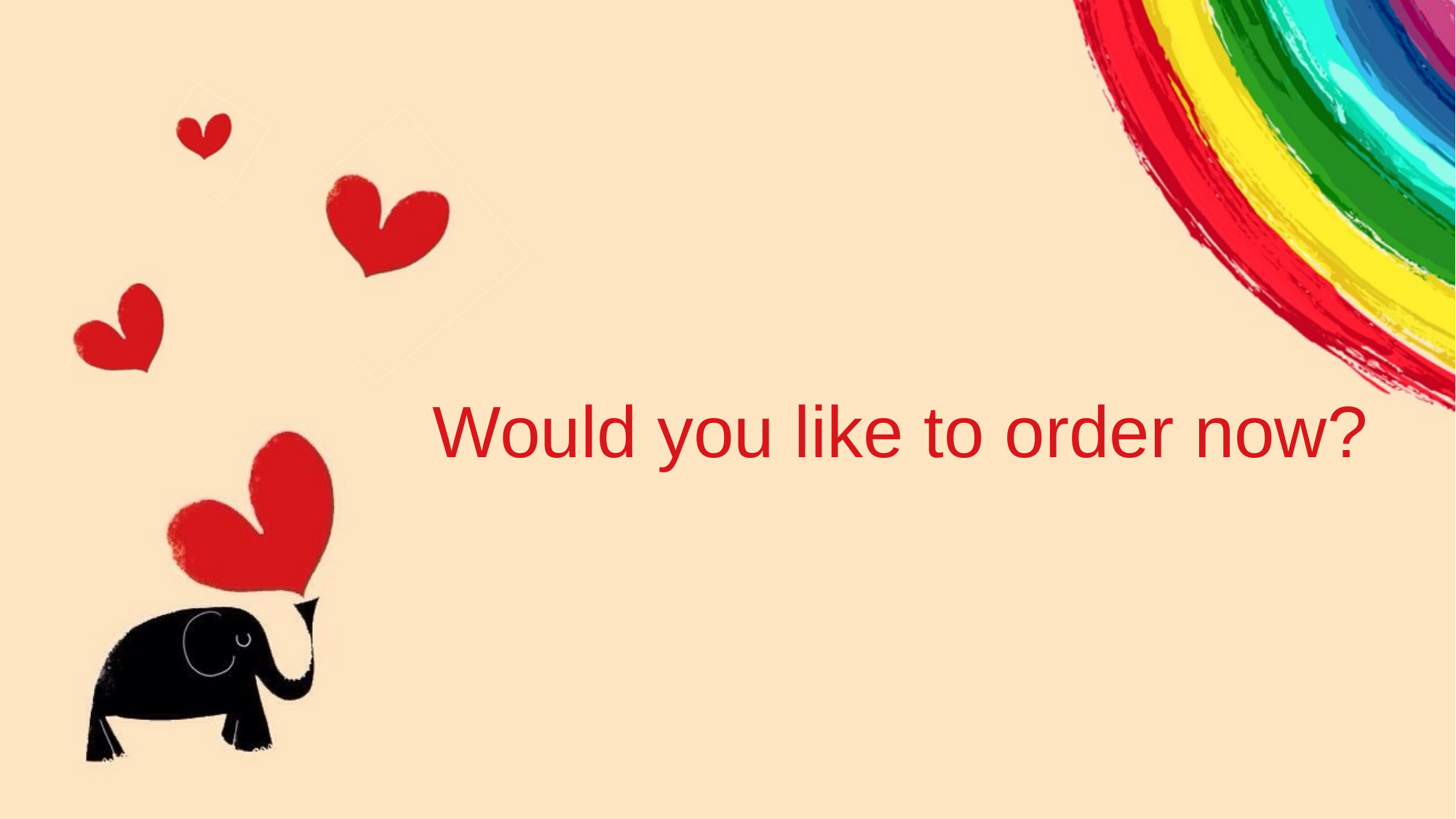

# Would you like to order now?